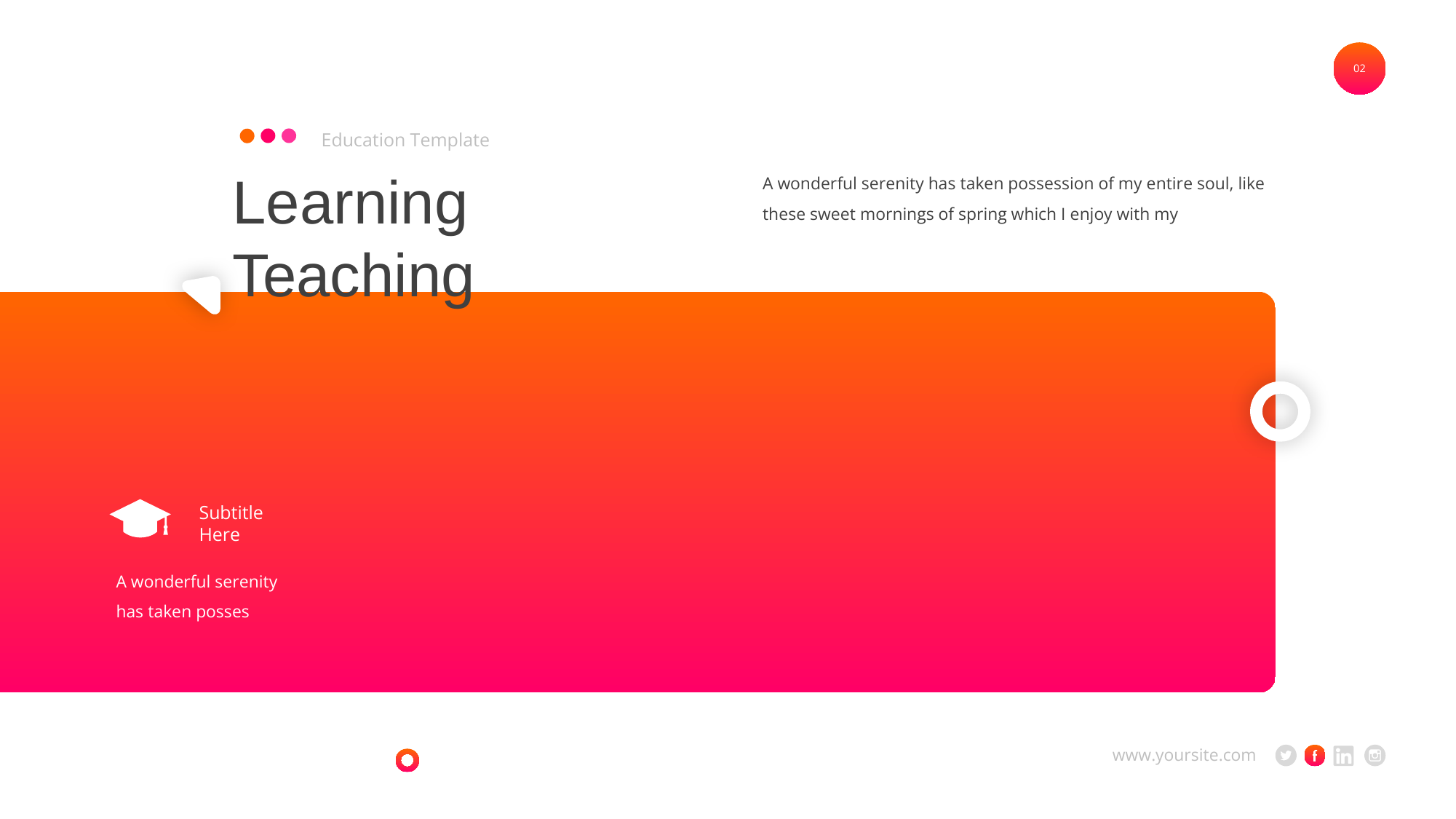

02
Education Template

Learning Teaching
A wonderful serenity has taken possession of my entire soul, like these sweet mornings of spring which I enjoy with my

Subtitle Here

A wonderful serenity has taken posses
www.yoursite.com